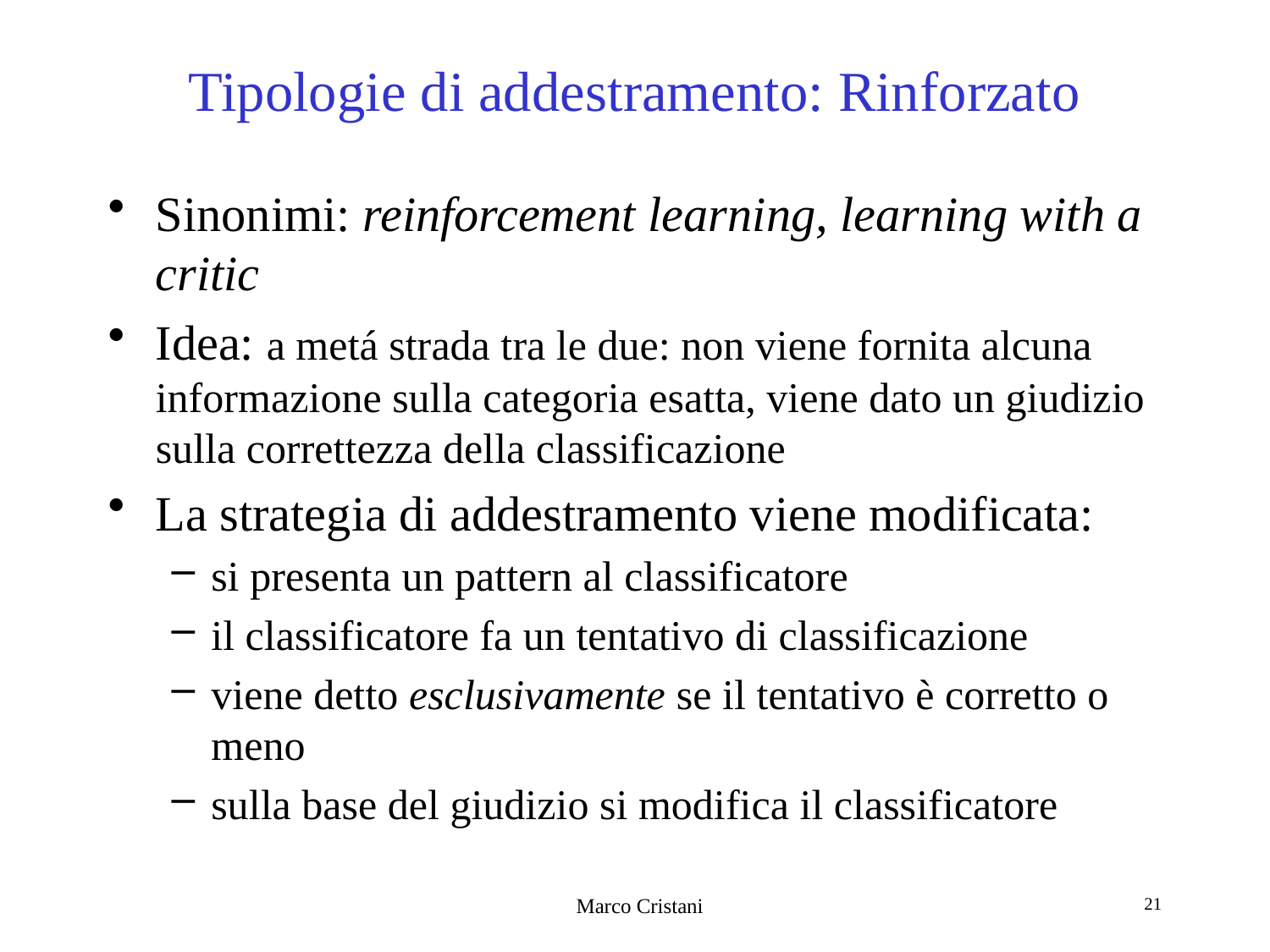

# Tipologie di addestramento: Rinforzato
Sinonimi: reinforcement learning, learning with a critic
Idea: a metá strada tra le due: non viene fornita alcuna informazione sulla categoria esatta, viene dato un giudizio sulla correttezza della classificazione
La strategia di addestramento viene modificata:
si presenta un pattern al classificatore
il classificatore fa un tentativo di classificazione
viene detto esclusivamente se il tentativo è corretto o meno
sulla base del giudizio si modifica il classificatore
Marco Cristani
21